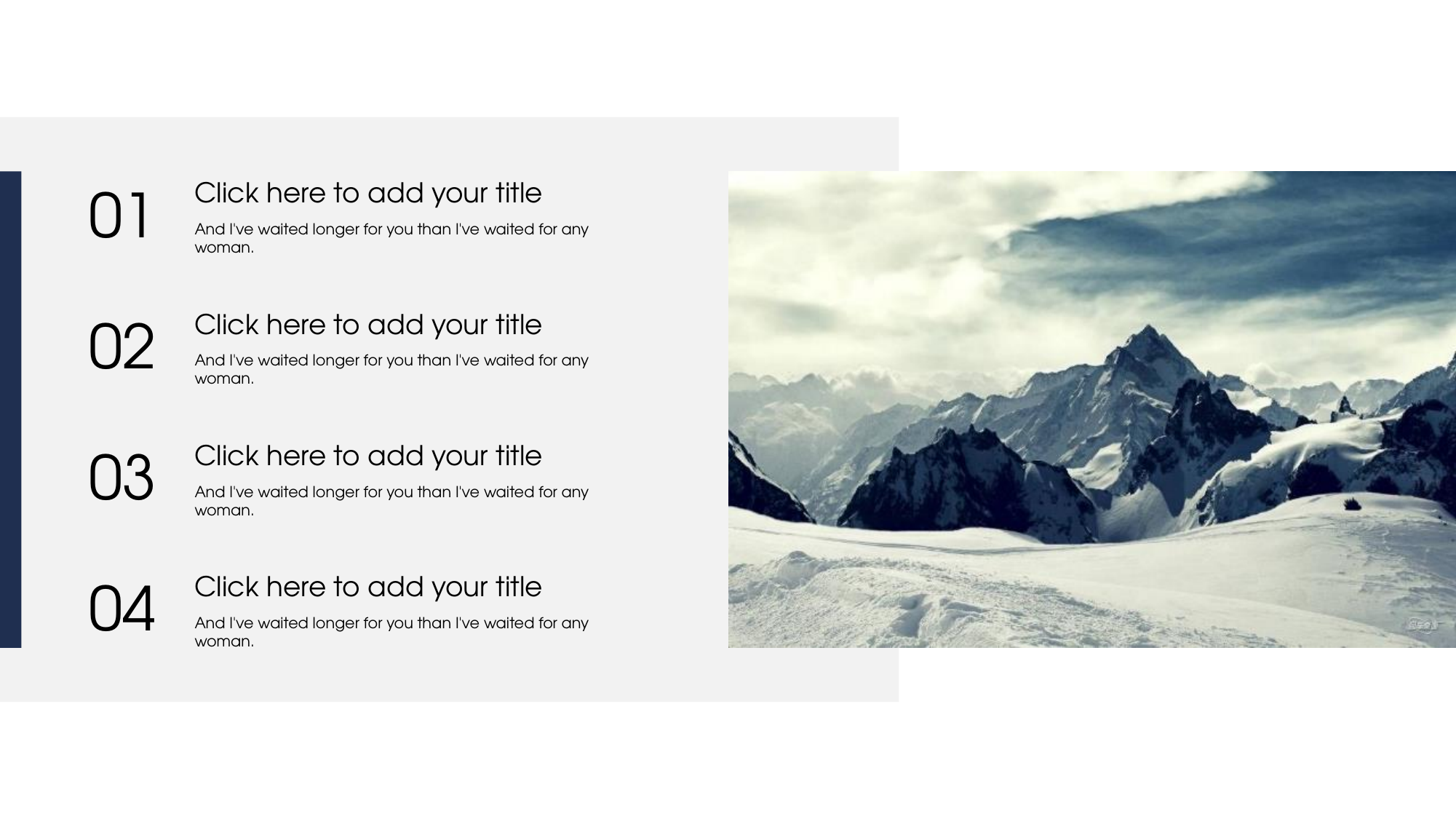

Click here to add your title

01
And I've waited longer for you than I've waited for any woman.
Click here to add your title
02
And I've waited longer for you than I've waited for any woman.
Click here to add your title
03
And I've waited longer for you than I've waited for any woman.
Click here to add your title
04
And I've waited longer for you than I've waited for any woman.